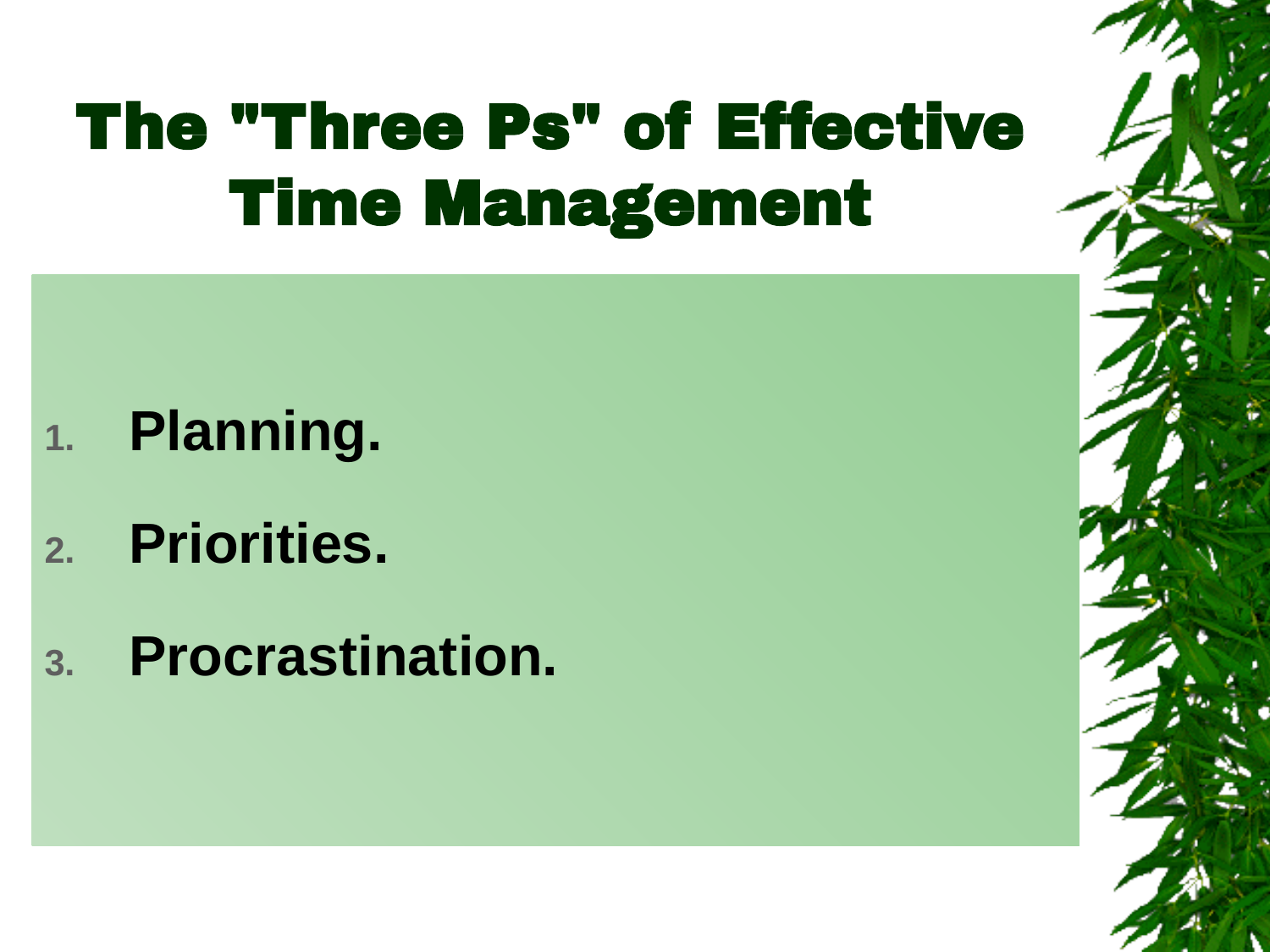

# The "Three Ps" of Effective Time Management

Planning.
Priorities.
Procrastination.